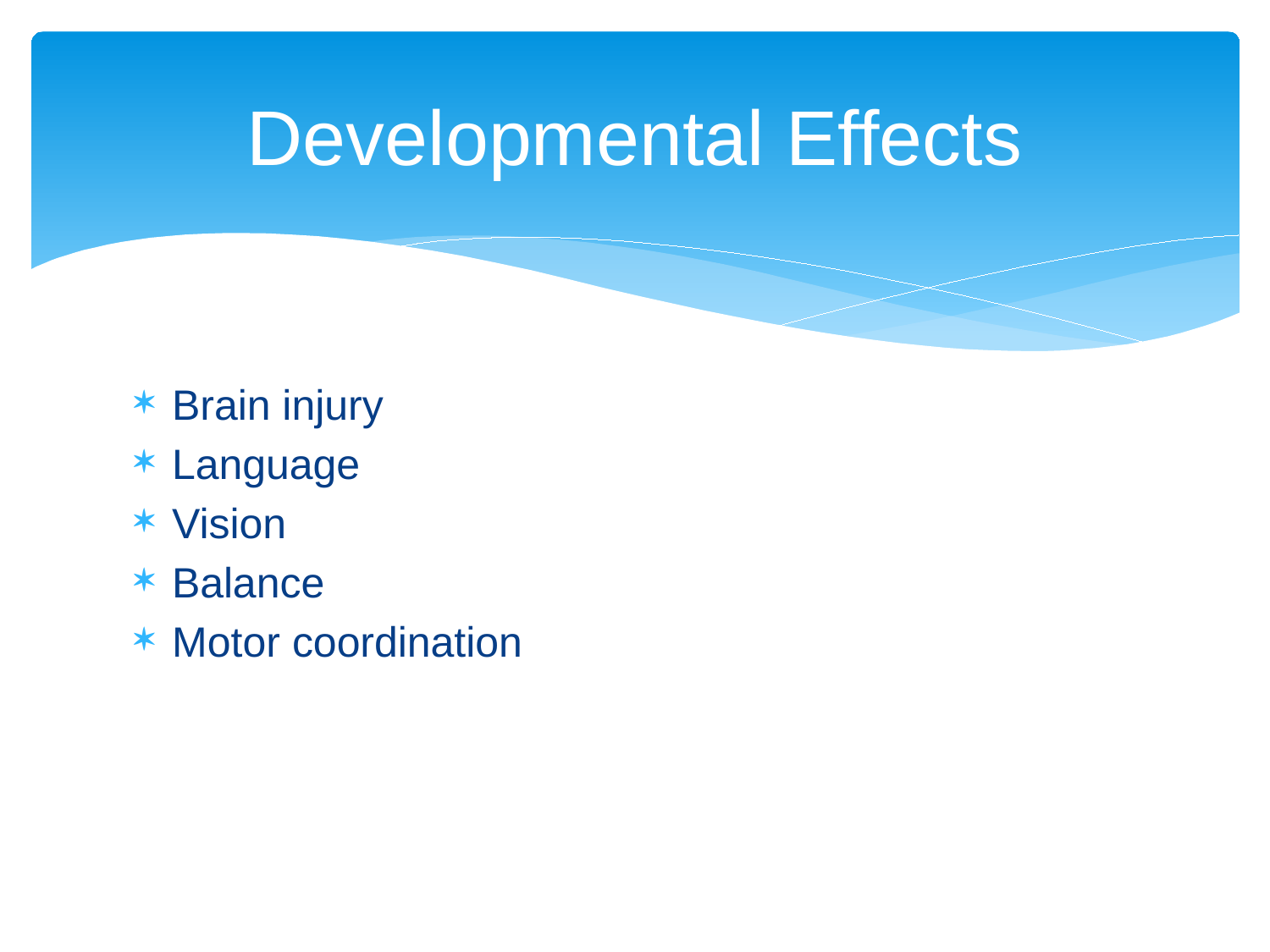

# Developmental Effects
Brain injury
Language
Vision
Balance
Motor coordination